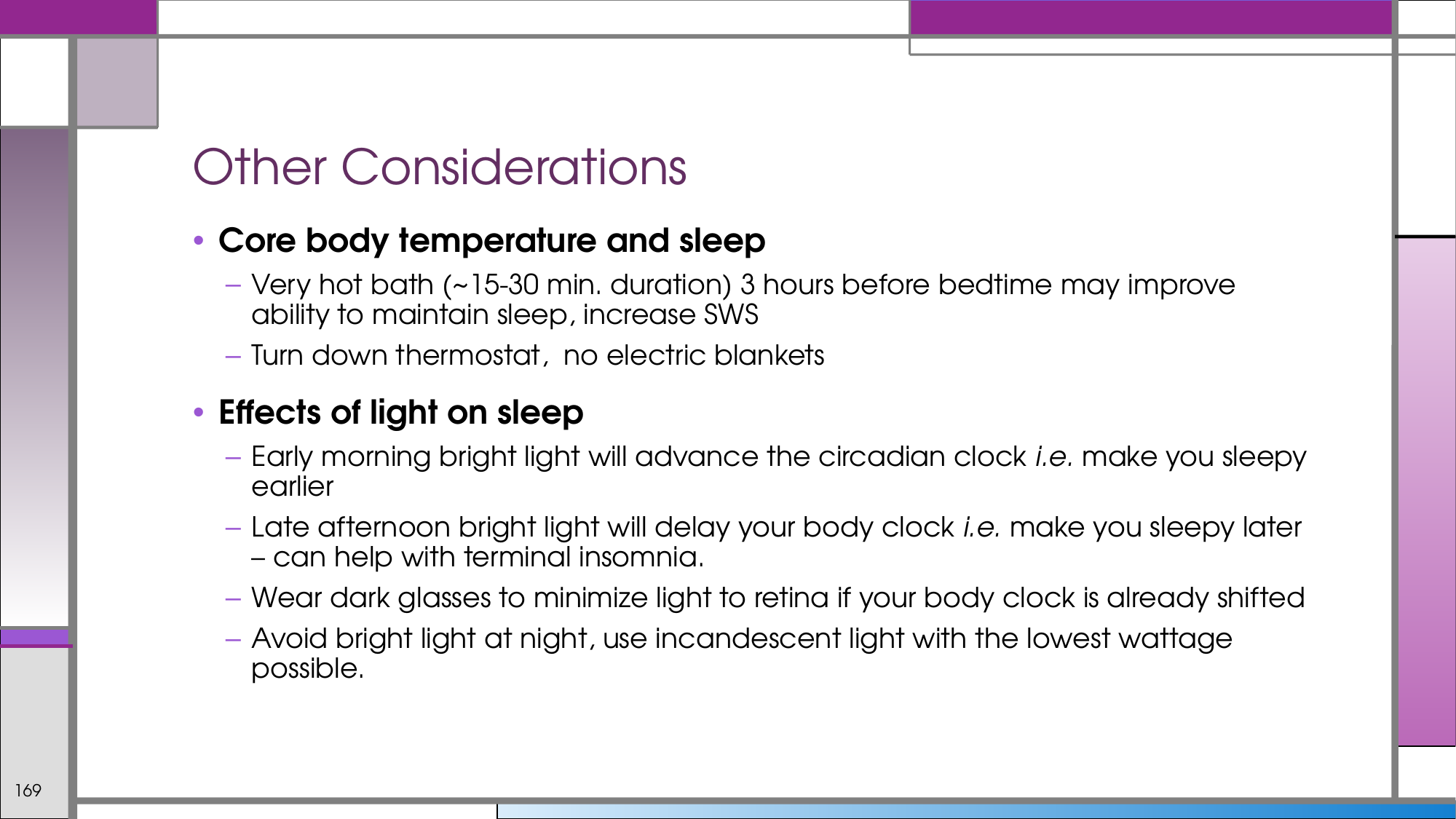

# Other Considerations
Core body temperature and sleep
Very hot bath (~15-30 min. duration) 3 hours before bedtime may improve ability to maintain sleep, increase SWS
Turn down thermostat,  no electric blankets
Effects of light on sleep
Early morning bright light will advance the circadian clock i.e. make you sleepy earlier
Late afternoon bright light will delay your body clock i.e. make you sleepy later – can help with terminal insomnia.
Wear dark glasses to minimize light to retina if your body clock is already shifted
Avoid bright light at night, use incandescent light with the lowest wattage possible.

169